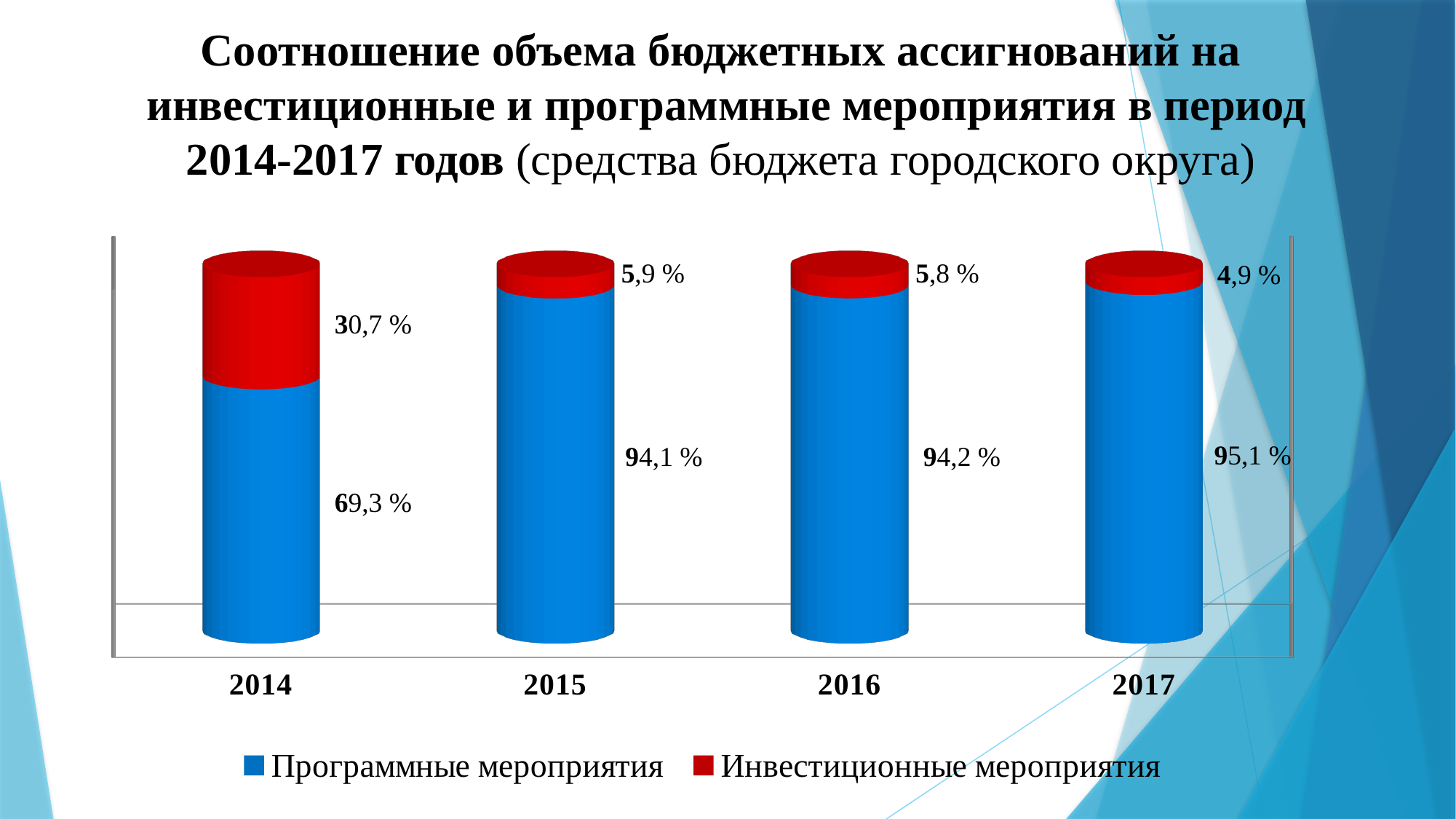

# Соотношение объема бюджетных ассигнований на инвестиционные и программные мероприятия в период 2014-2017 годов (средства бюджета городского округа)

[unsupported chart]